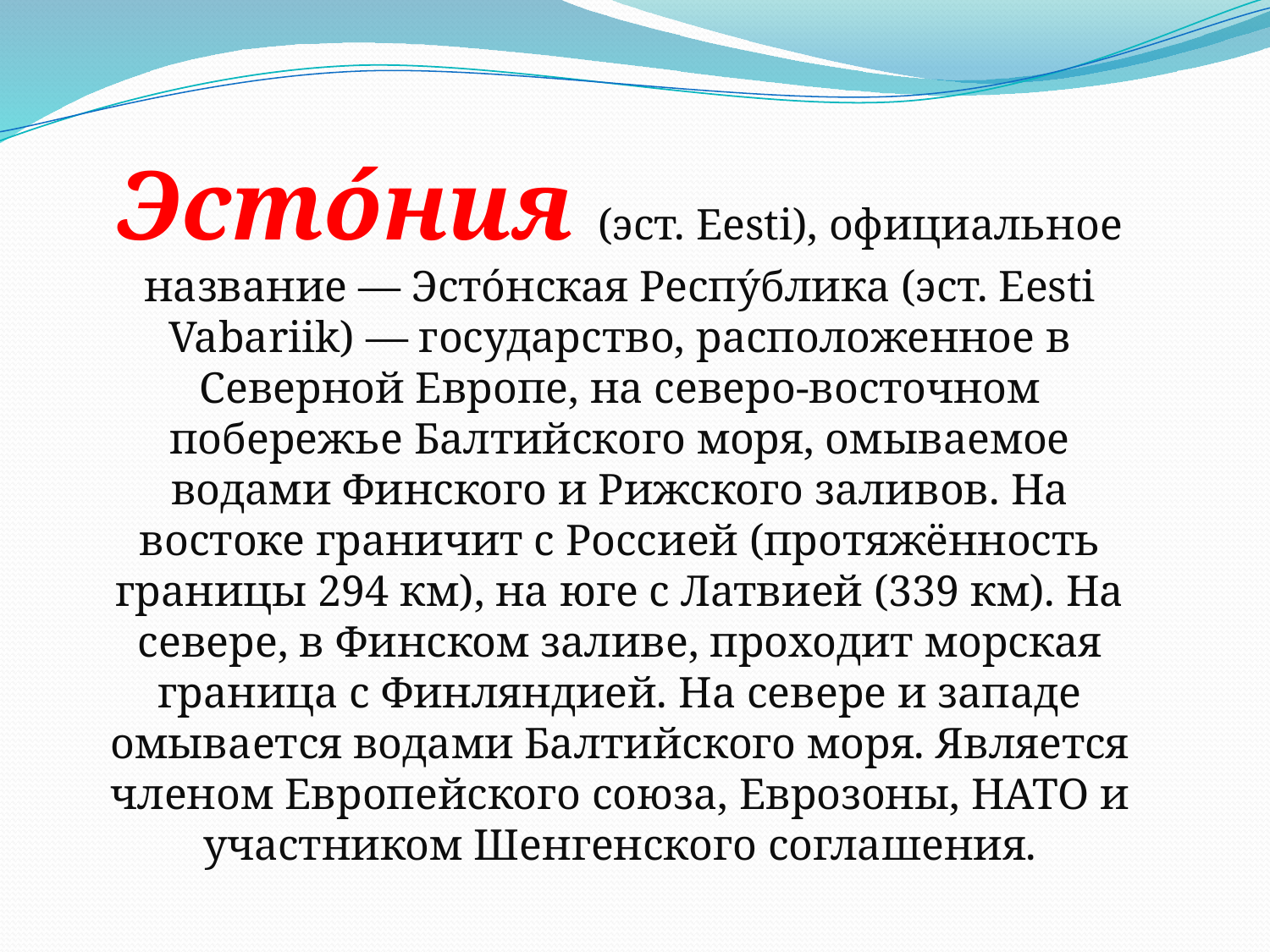

Эсто́ния (эст. Eesti), официальное название — Эсто́нская Респу́блика (эст. Eesti Vabariik) — государство, расположенное в Северной Европе, на северо-восточном побережье Балтийского моря, омываемое водами Финского и Рижского заливов. На востоке граничит с Россией (протяжённость границы 294 км), на юге с Латвией (339 км). На севере, в Финском заливе, проходит морская граница с Финляндией. На севере и западе омывается водами Балтийского моря. Является членом Европейского союза, Еврозоны, НАТО и участником Шенгенского соглашения.